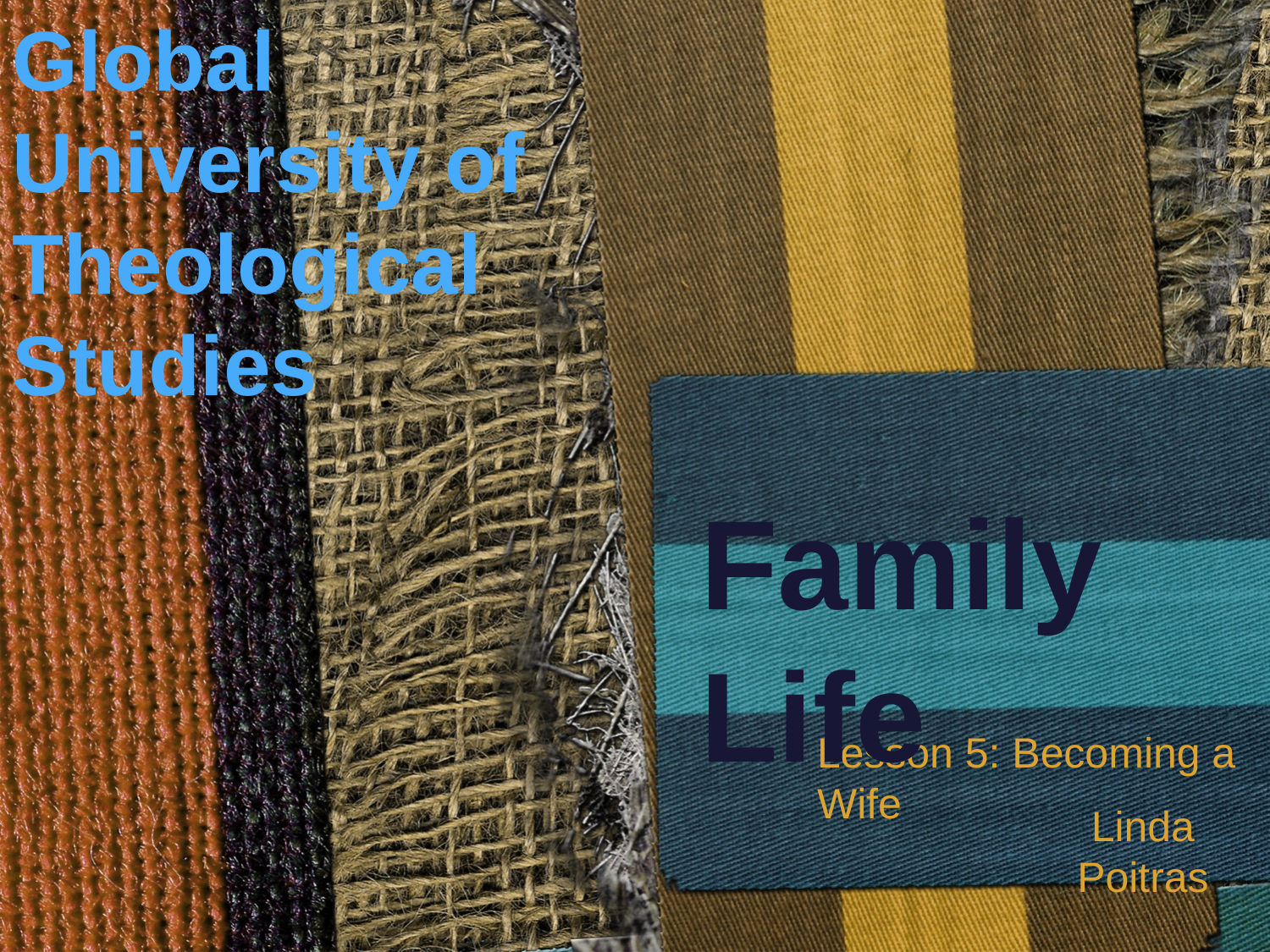

Global University of Theological Studies
# Family Life
Lesson 5: Becoming a Wife
Linda Poitras